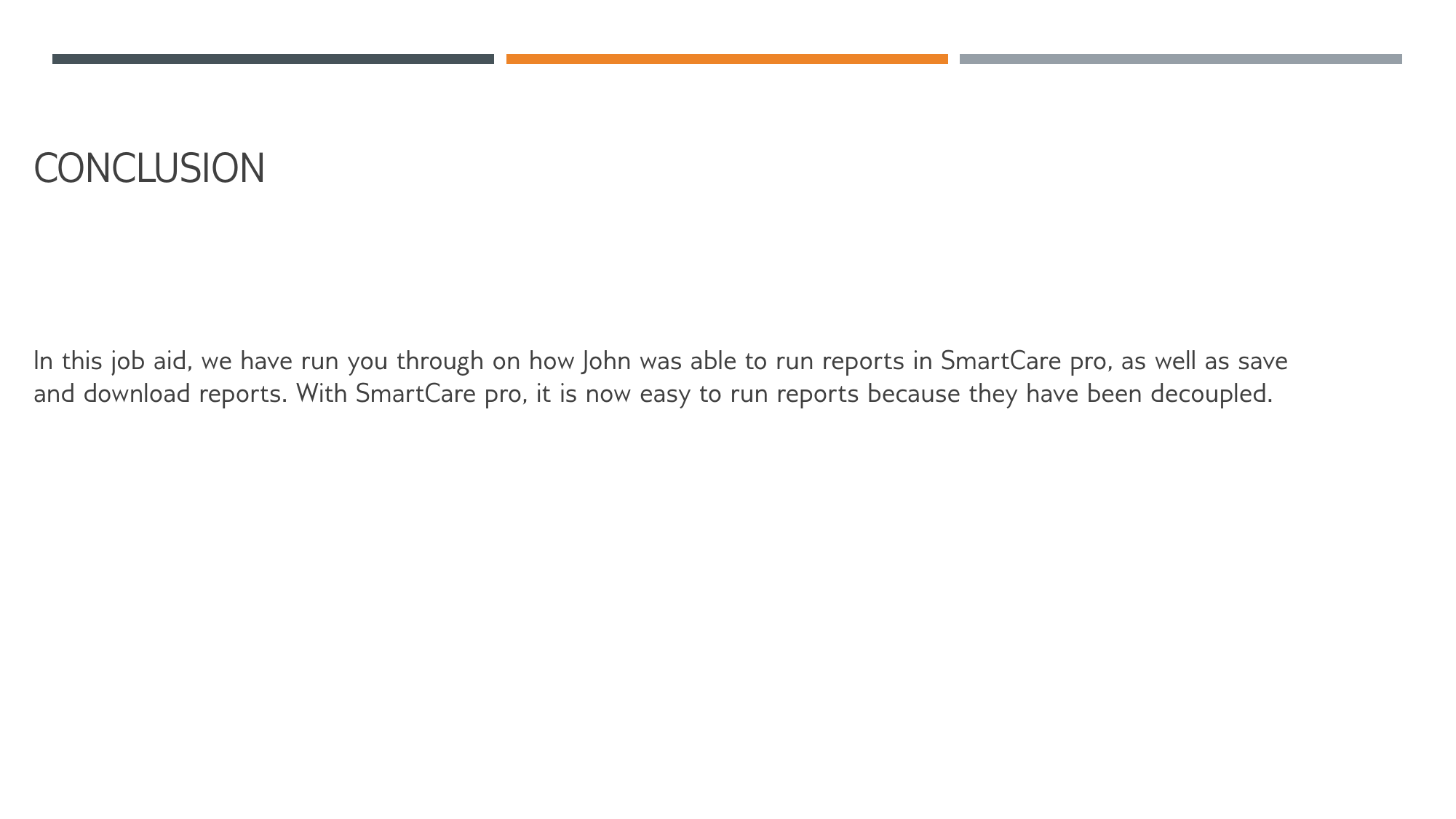

# Conclusion
In this job aid, we have run you through on how John was able to run reports in SmartCare pro, as well as save and download reports. With SmartCare pro, it is now easy to run reports because they have been decoupled.